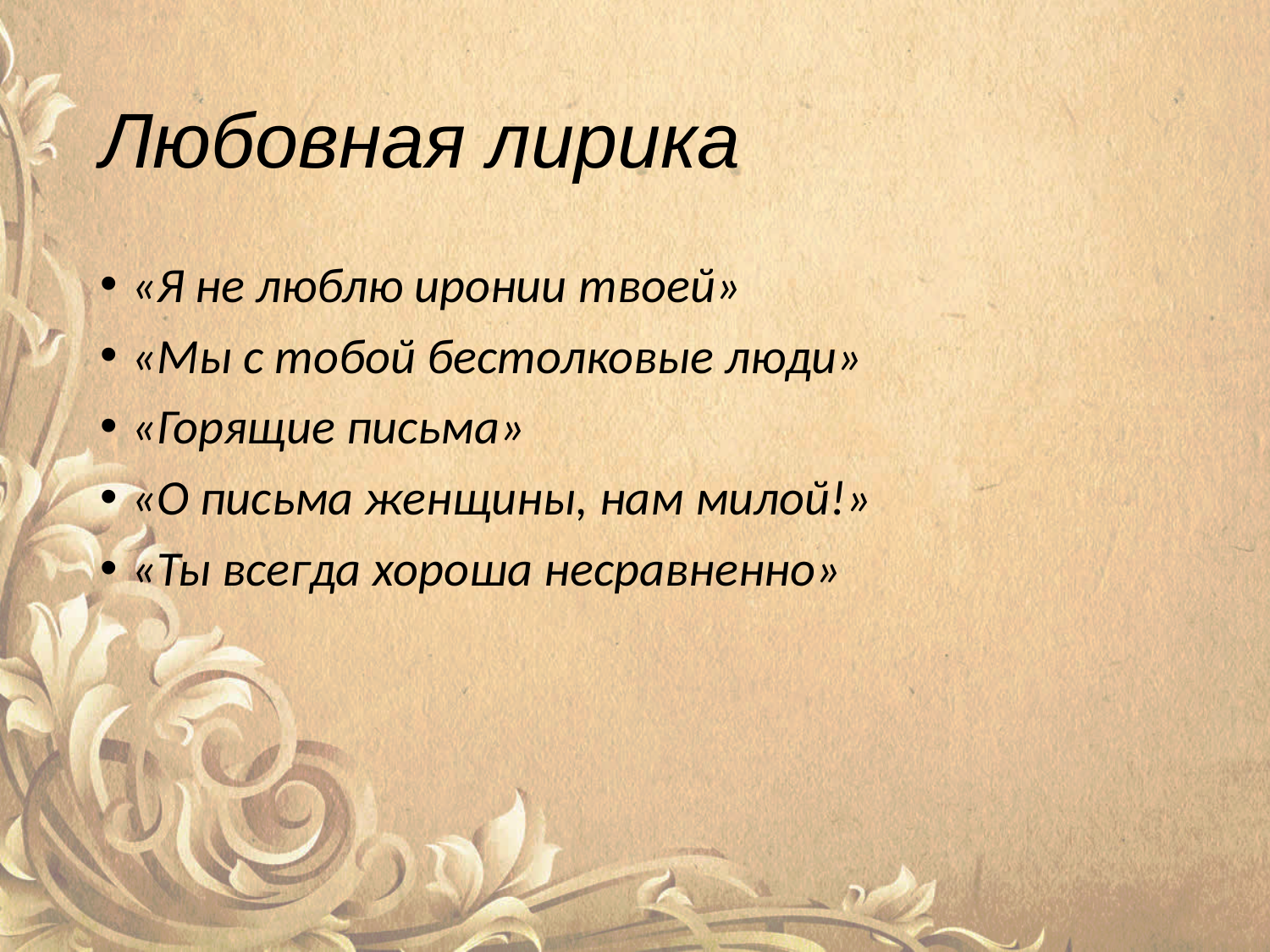

# Любовная лирика
«Я не люблю иронии твоей»
«Мы с тобой бестолковые люди»
«Горящие письма»
«О письма женщины, нам милой!»
«Ты всегда хороша несравненно»